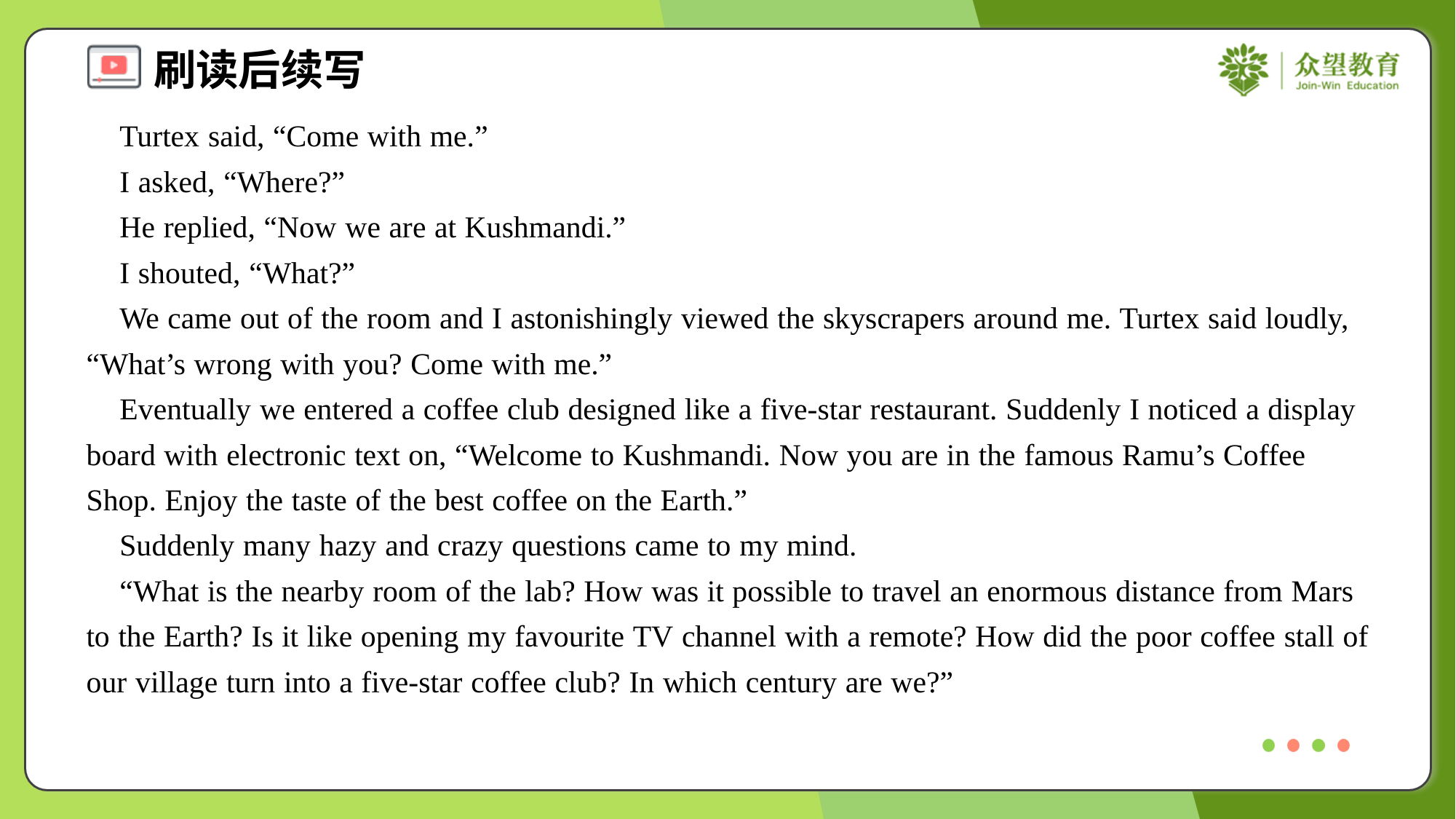

Turtex said, “Come with me.”
    I asked, “Where?”
    He replied, “Now we are at Kushmandi.”
    I shouted, “What?”
    We came out of the room and I astonishingly viewed the skyscrapers around me. Turtex said loudly, “What’s wrong with you? Come with me.”
    Eventually we entered a coffee club designed like a five-star restaurant. Suddenly I noticed a display board with electronic text on, “Welcome to Kushmandi. Now you are in the famous Ramu’s Coffee Shop. Enjoy the taste of the best coffee on the Earth.”
    Suddenly many hazy and crazy questions came to my mind.
    “What is the nearby room of the lab? How was it possible to travel an enormous distance from Mars to the Earth? Is it like opening my favourite TV channel with a remote? How did the poor coffee stall of our village turn into a five-star coffee club? In which century are we?”